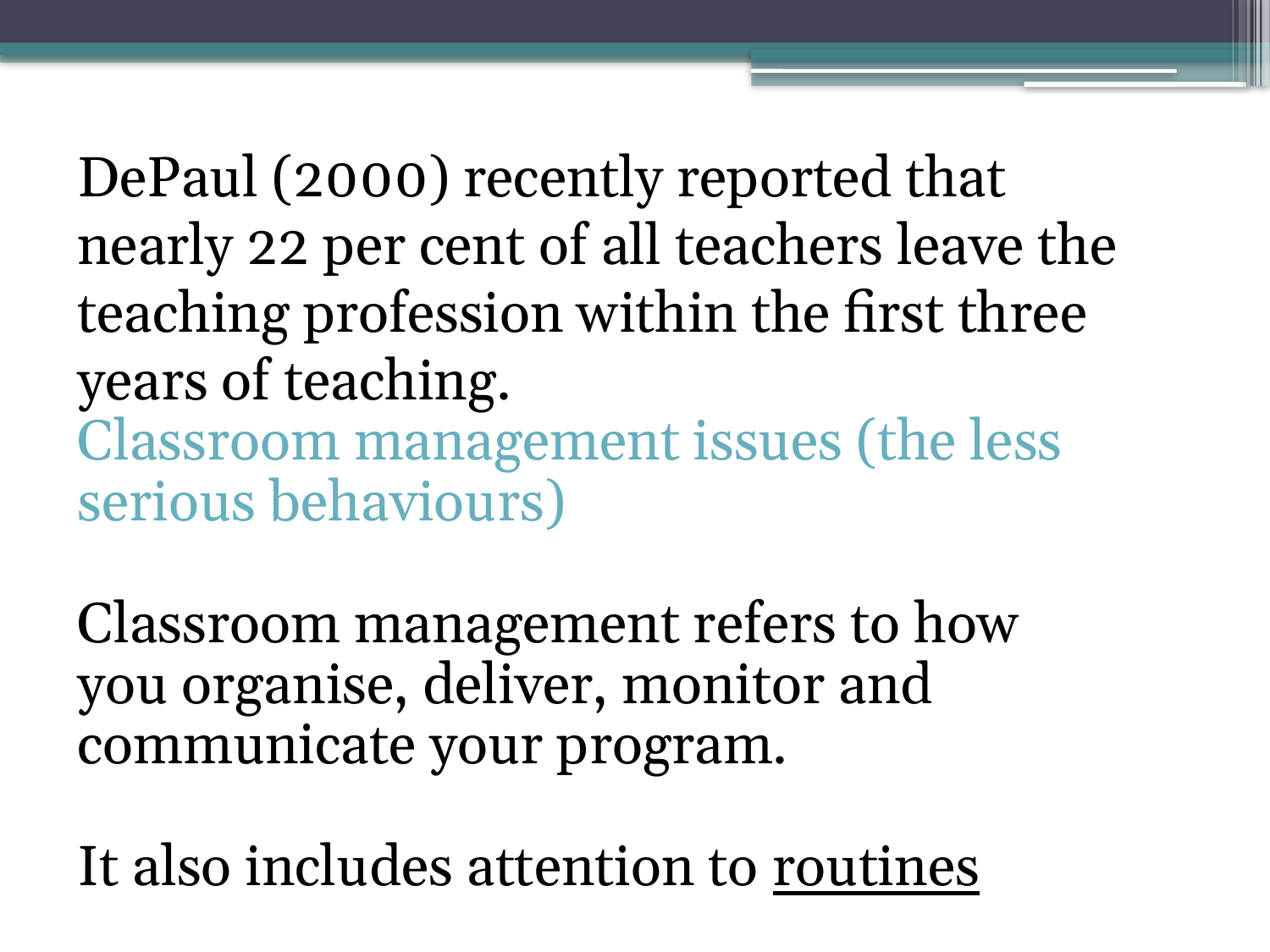

DePaul (2000) recently reported that nearly 22 per cent of all teachers leave the teaching profession within the first three years of teaching.
Classroom management issues (the less serious behaviours)

Classroom management refers to how you organise, deliver, monitor and communicate your program.

It also includes attention to routines

#